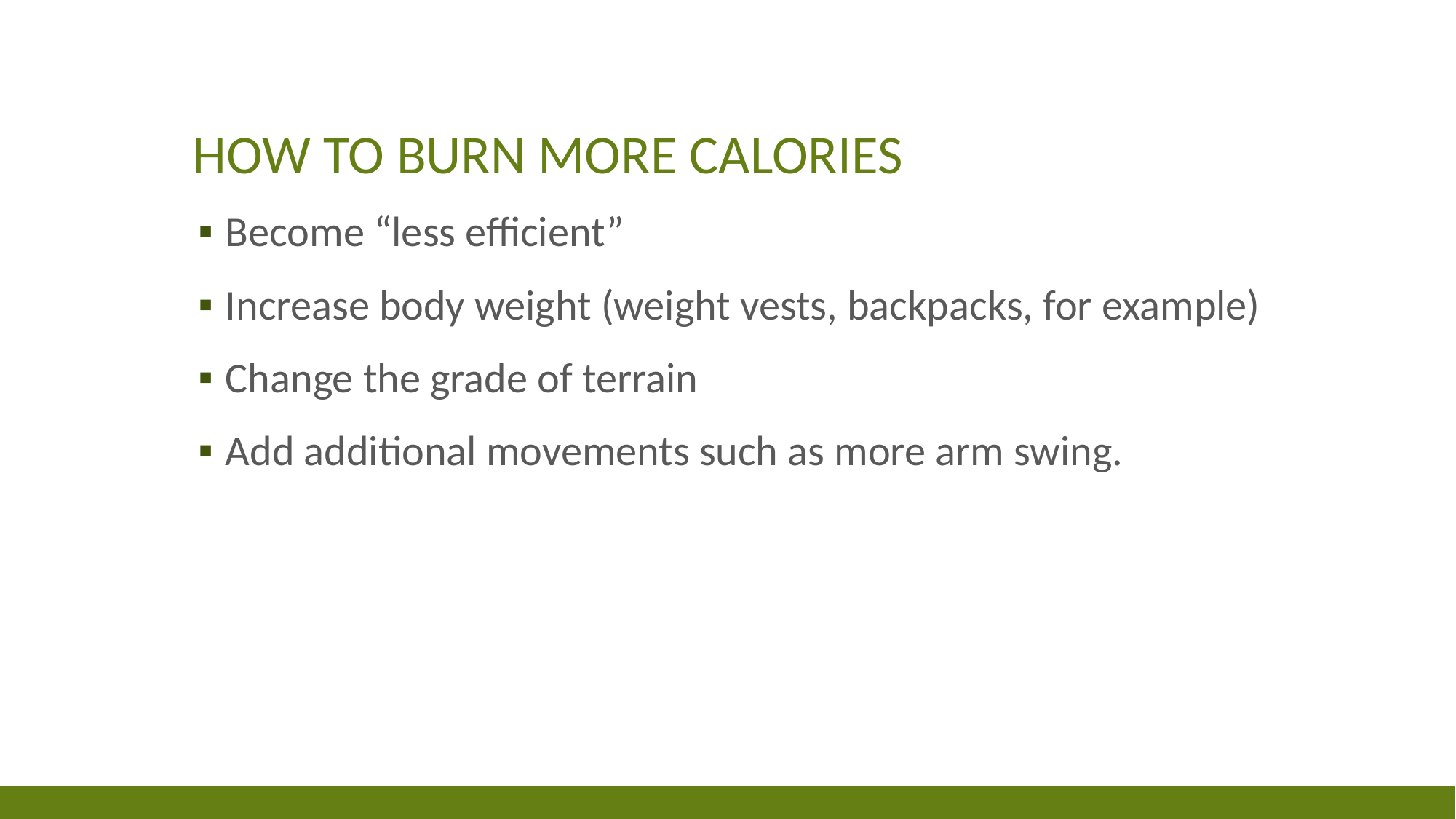

# How to burn more calories
Become “less efficient”
Increase body weight (weight vests, backpacks, for example)
Change the grade of terrain
Add additional movements such as more arm swing.